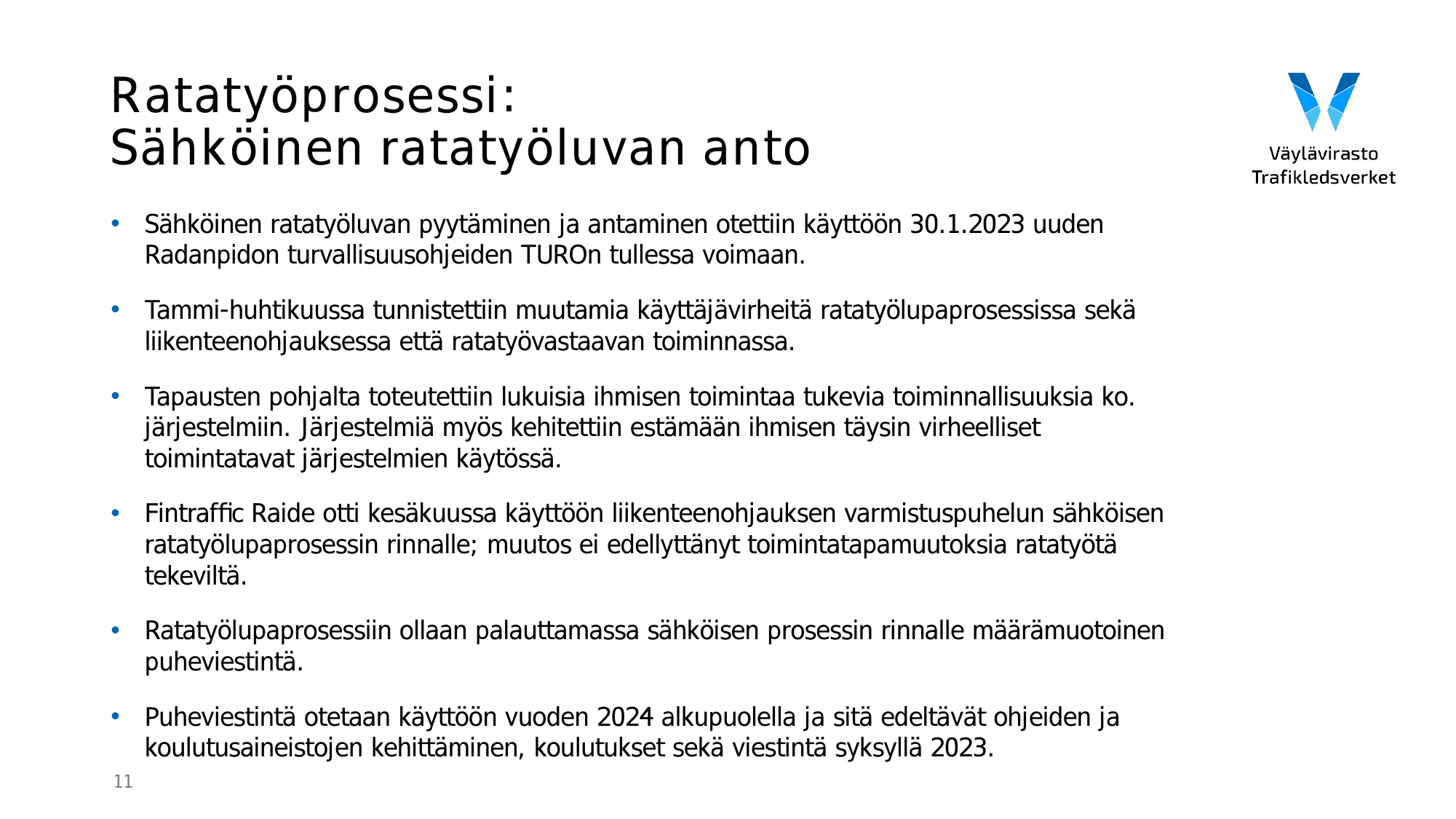

# Ratatyöprosessi: Sähköinen ratatyöluvan anto
Sähköinen ratatyöluvan pyytäminen ja antaminen otettiin käyttöön 30.1.2023 uuden Radanpidon turvallisuusohjeiden TUROn tullessa voimaan.
Tammi-huhtikuussa tunnistettiin muutamia käyttäjävirheitä ratatyölupaprosessissa sekä liikenteenohjauksessa että ratatyövastaavan toiminnassa.
Tapausten pohjalta toteutettiin lukuisia ihmisen toimintaa tukevia toiminnallisuuksia ko. järjestelmiin. Järjestelmiä myös kehitettiin estämään ihmisen täysin virheelliset toimintatavat järjestelmien käytössä.
Fintraffic Raide otti kesäkuussa käyttöön liikenteenohjauksen varmistuspuhelun sähköisen ratatyölupaprosessin rinnalle; muutos ei edellyttänyt toimintatapamuutoksia ratatyötä tekeviltä.
Ratatyölupaprosessiin ollaan palauttamassa sähköisen prosessin rinnalle määrämuotoinen puheviestintä.
Puheviestintä otetaan käyttöön vuoden 2024 alkupuolella ja sitä edeltävät ohjeiden ja koulutusaineistojen kehittäminen, koulutukset sekä viestintä syksyllä 2023.
11